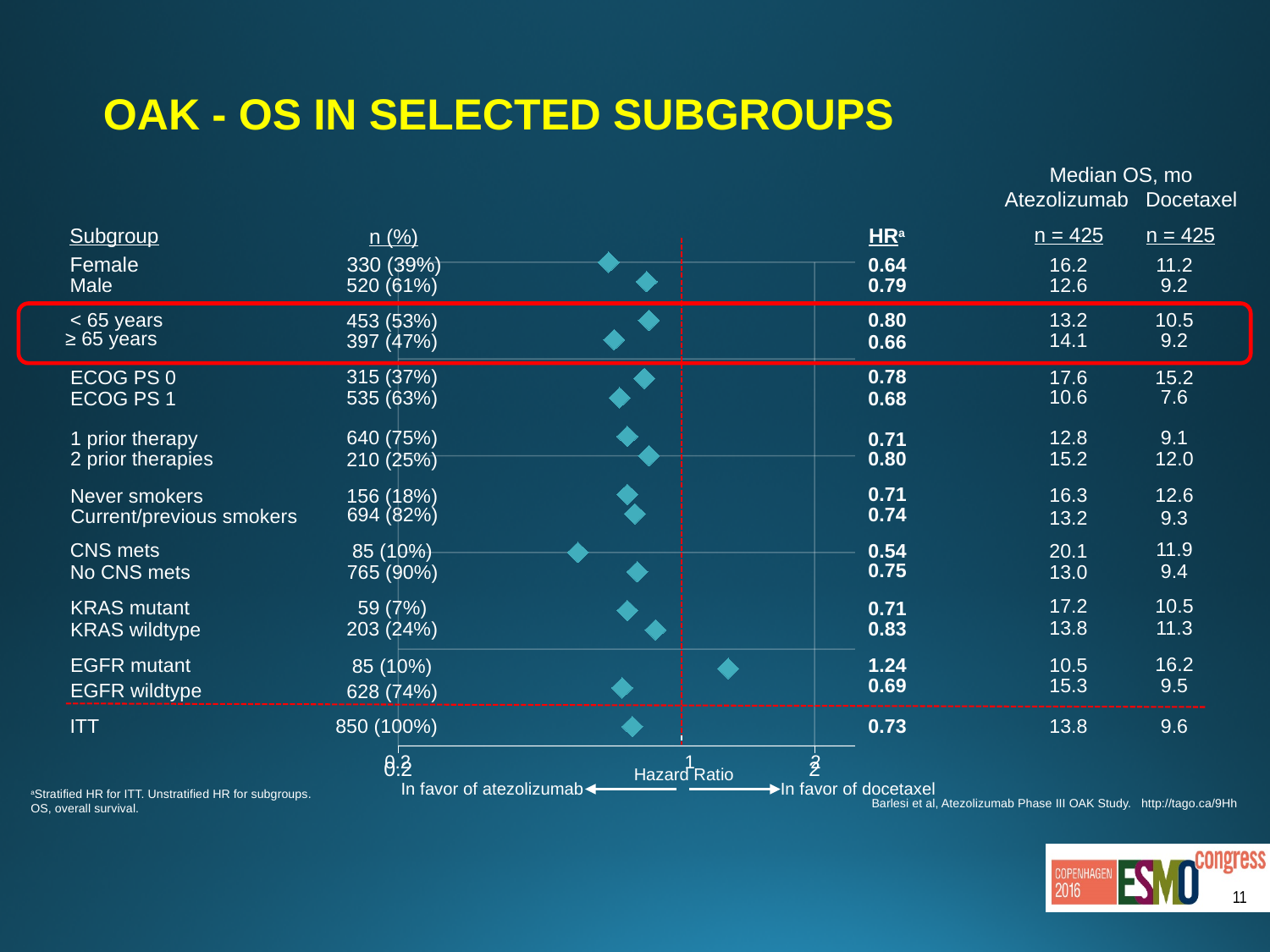

# OAK - OS IN Selected SUBGROUPS
Median OS, mo
Atezolizumab   Docetaxel
n = 425
  n = 425
Subgroup
HRa
n (%)
Female
0.64
16.2
11.2
330 (39%)

### Chart

| Category | Y-Values |
|---|---|
0.79
Male
12.6
9.2
520 (61%)
0.80
< 65 years
13.2
10.5

453 (53%)
≥ 65 years
14.1
9.2
0.66
397 (47%)
0.78
ECOG PS 0
17.6
15.2
315 (37%)
10.6
7.6
0.68
ECOG PS 1
535 (63%)
12.8
9.1
1 prior therapy
0.71
640 (75%)
0.80
2 prior therapies
15.2
12.0
210 (25%)
0.71
16.3
12.6
Never smokers
156 (18%)
0.74
Current/previous smokers
13.2
9.3
694 (82%)
11.9
CNS mets
0.54
20.1
85 (10%)
0.75
9.4
No CNS mets
13.0
765 (90%)
17.2
10.5
KRAS mutant
0.71
59 (7%)
13.8
11.3
0.83
KRAS wildtype
203 (24%)
16.2
1.24
EGFR mutant
10.5
85 (10%)
0.69
15.3
9.5
EGFR wildtype
628 (74%)
ITT
0.73
13.8
9.6
850 (100%)
0.2                                                    1                      2
Hazard Ratio
In favor of docetaxel
In favor of atezolizumab
Barlesi et al, Atezolizumab Phase III OAK Study.   http://tago.ca/9Hh
aStratified HR for ITT. Unstratified HR for subgroups.
OS, overall survival.